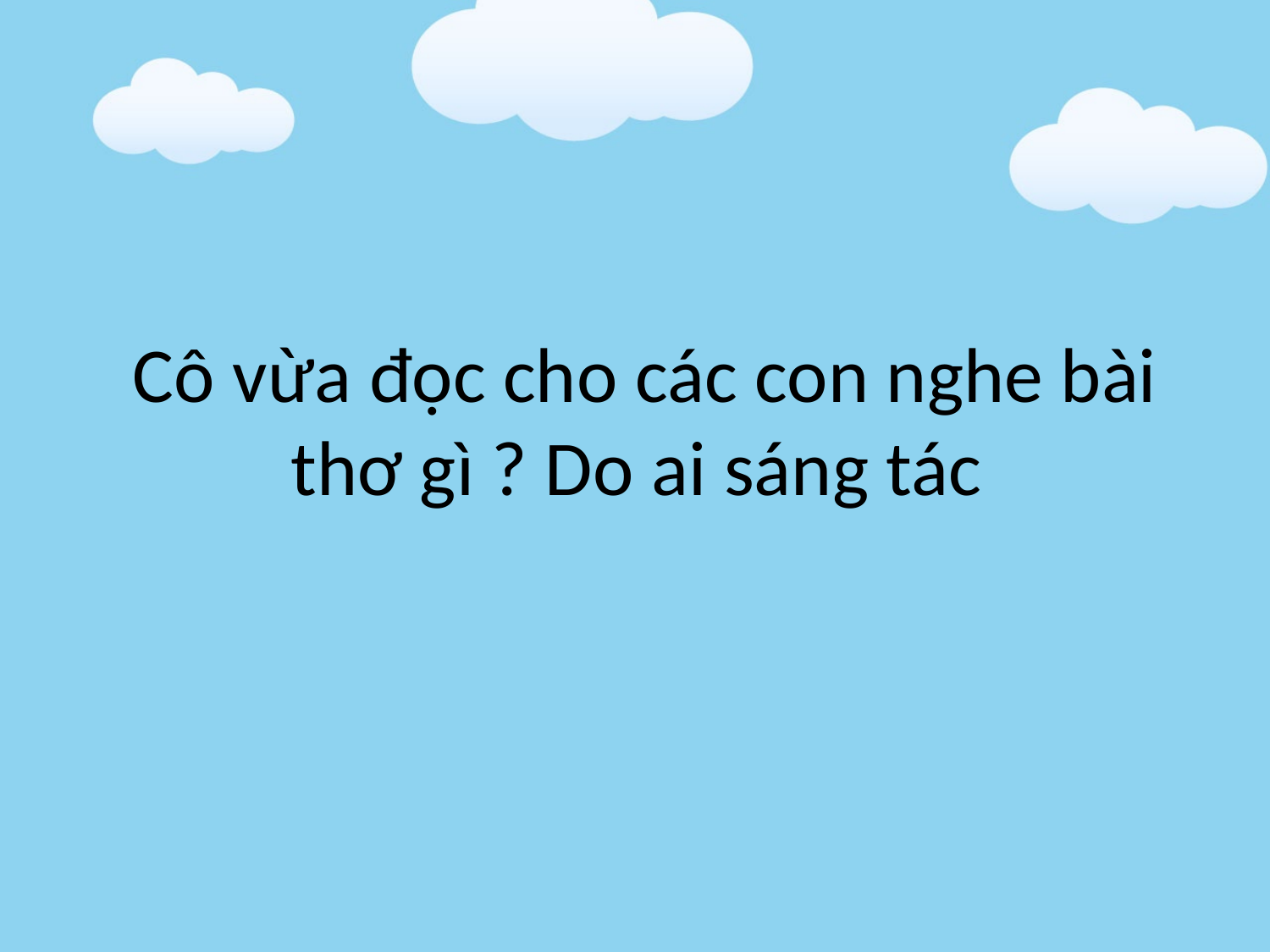

# Cô vừa đọc cho các con nghe bài thơ gì ? Do ai sáng tác